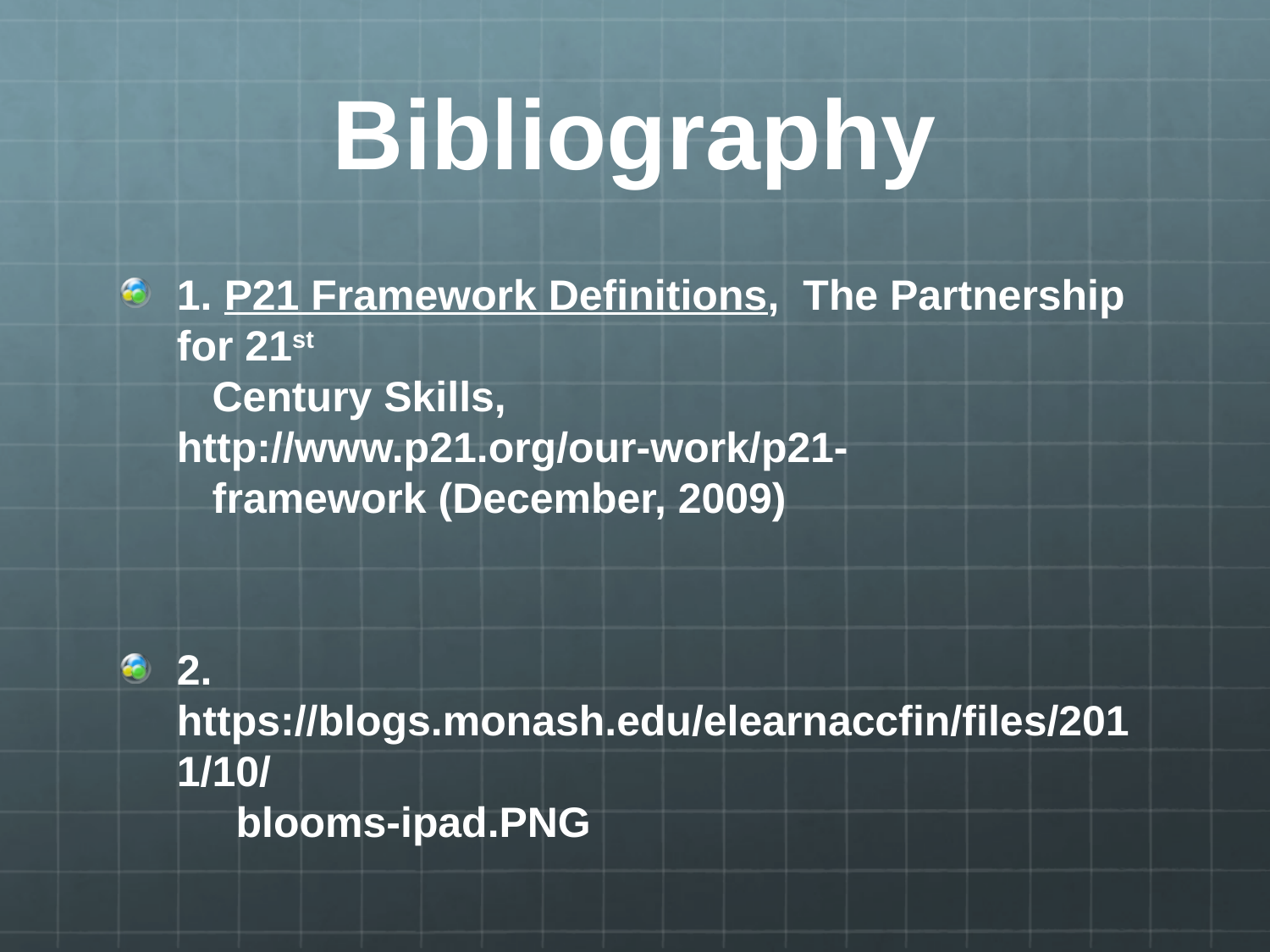

# Bibliography
1. P21 Framework Definitions,  The Partnership for 21st
   Century Skills, http://www.p21.org/our-work/p21-
   framework (December, 2009)

2.  https://blogs.monash.edu/elearnaccfin/files/2011/10/
     blooms-ipad.PNG